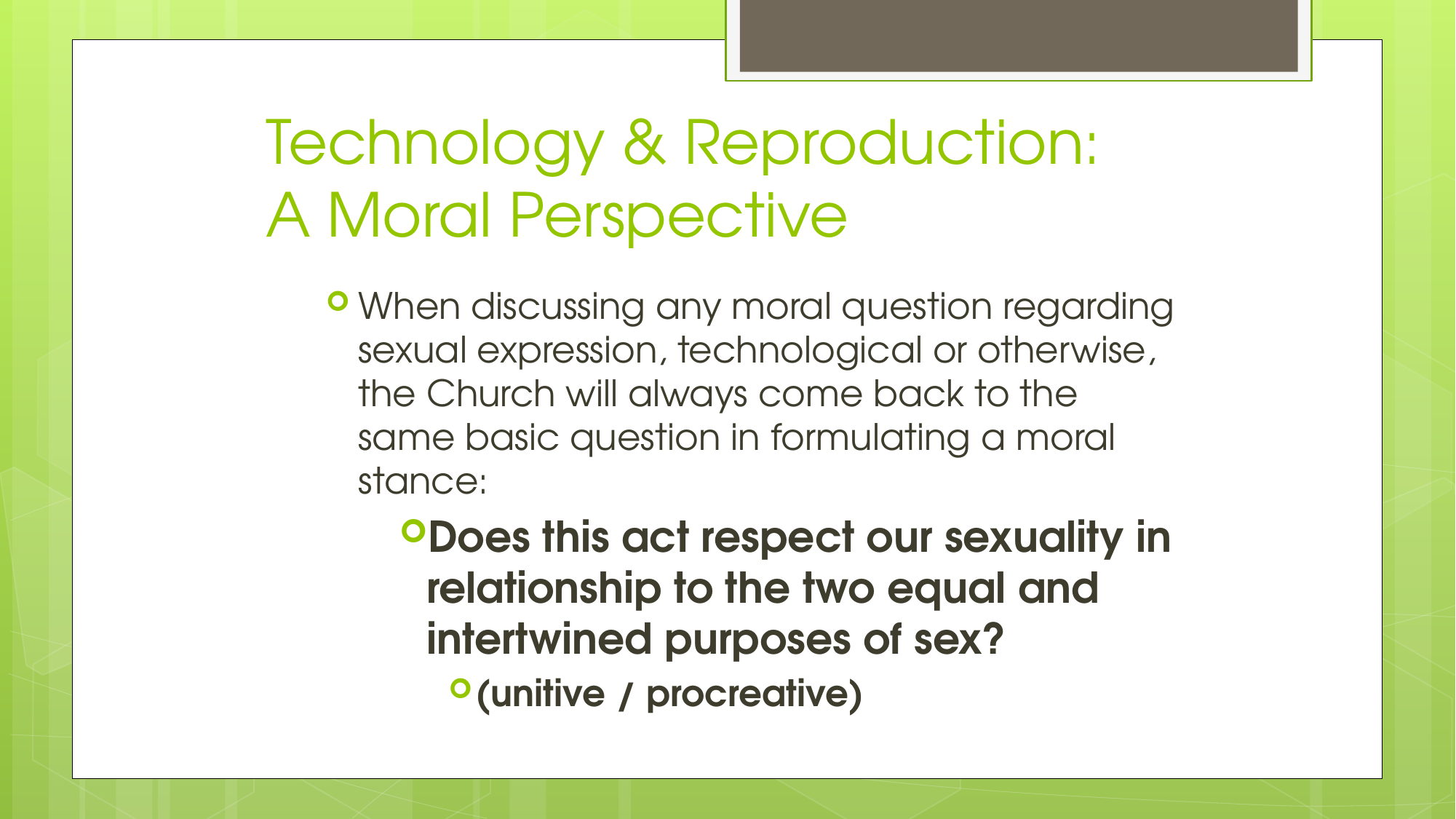

# Technology & Reproduction: A Moral Perspective
When discussing any moral question regarding sexual expression, technological or otherwise, the Church will always come back to the same basic question in formulating a moral stance:
Does this act respect our sexuality in relationship to the two equal and intertwined purposes of sex?
(unitive / procreative)